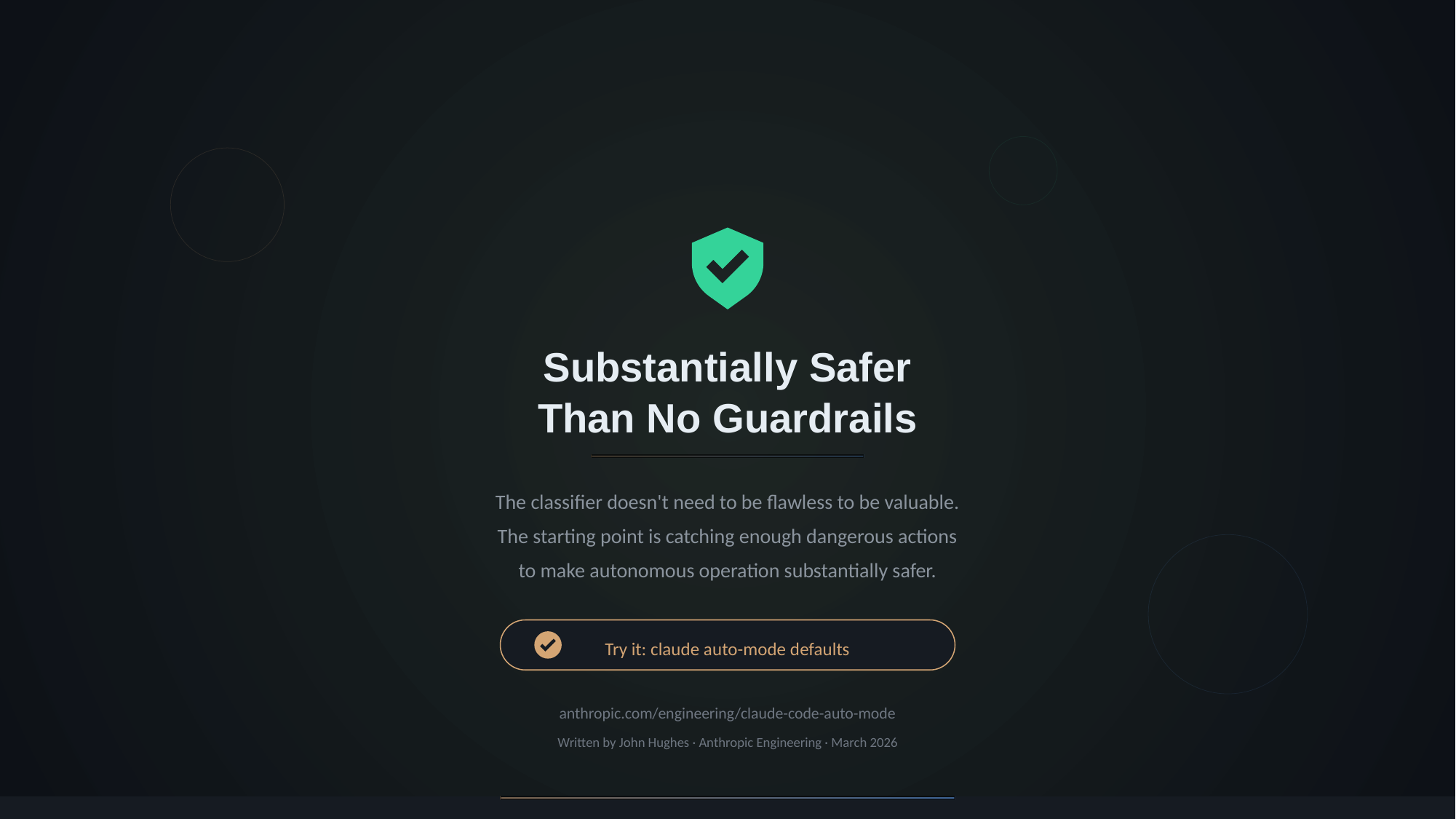

Substantially Safer
Than No Guardrails

The classifier doesn't need to be flawless to be valuable.
The starting point is catching enough dangerous actions
to make autonomous operation substantially safer.

Try it: claude auto-mode defaults
anthropic.com/engineering/claude-code-auto-mode
Written by John Hughes · Anthropic Engineering · March 2026